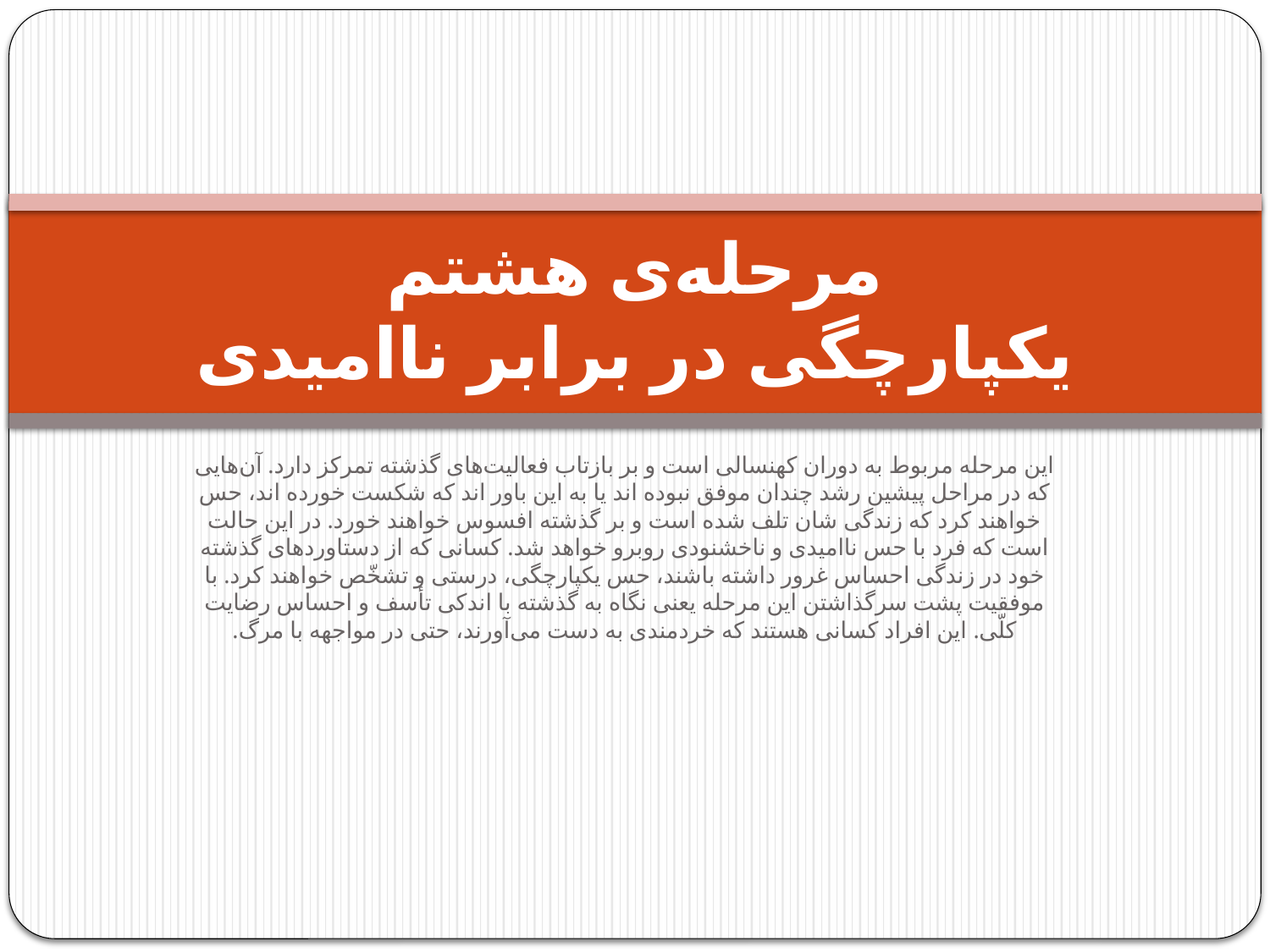

# مرحله‌ی هشتم یکپارچگی در برابر ناامیدی
این مرحله مربوط به دوران کهنسالی است و بر بازتاب فعالیت‌های گذشته تمرکز دارد. آن‌هایی که در مراحل پیشین رشد چندان موفق نبوده اند یا به این باور اند که شکست خورده اند، حس خواهند کرد که زندگی‌ شان تلف شده است و بر گذشته افسوس خواهند خورد. در این حالت است که فرد با حس ناامیدی و ناخشنودی روبرو خواهد شد. کسانی که از دستاوردهای گذشته خود در زندگی احساس غرور داشته باشند، حس یکپارچگی، درستی و تشخّص خواهند کرد. با موفقیت پشت سرگذاشتن این مرحله یعنی نگاه به گذشته با اندکی تأسف و احساس رضایت کلّی. این افراد کسانی هستند که خردمندی به دست می‌آورند، حتی در مواجهه با مرگ.